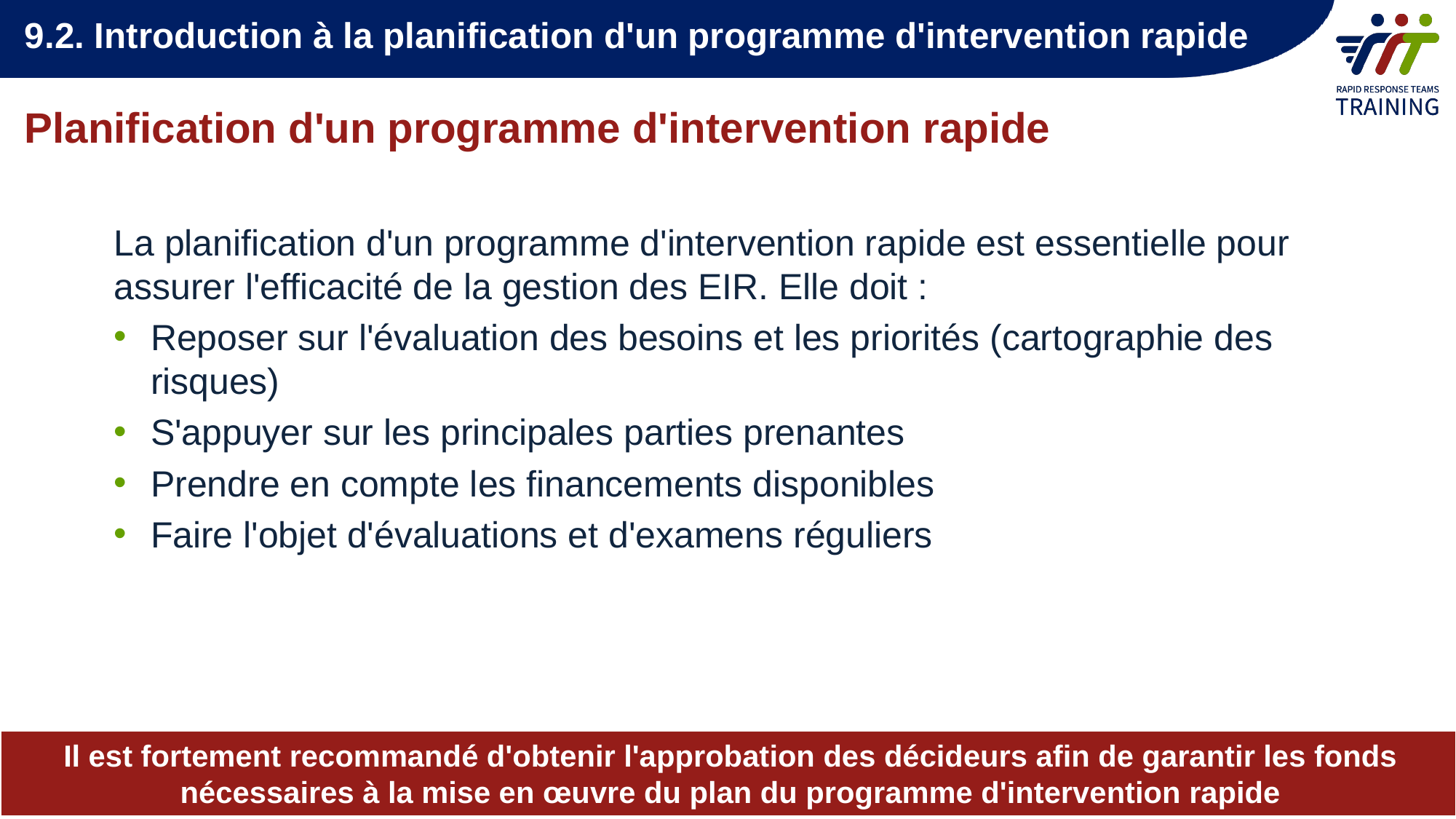

9.2. Introduction à la planification d'un programme d'intervention rapide
Planification d'un programme d'intervention rapide

La planification d'un programme d'intervention rapide est essentielle pour assurer l'efficacité de la gestion des EIR. Elle doit :
Reposer sur l'évaluation des besoins et les priorités (cartographie des risques)
S'appuyer sur les principales parties prenantes
Prendre en compte les financements disponibles
Faire l'objet d'évaluations et d'examens réguliers

Il est fortement recommandé d'obtenir l'approbation des décideurs afin de garantir les fonds nécessaires à la mise en œuvre du plan du programme d'intervention rapide
35